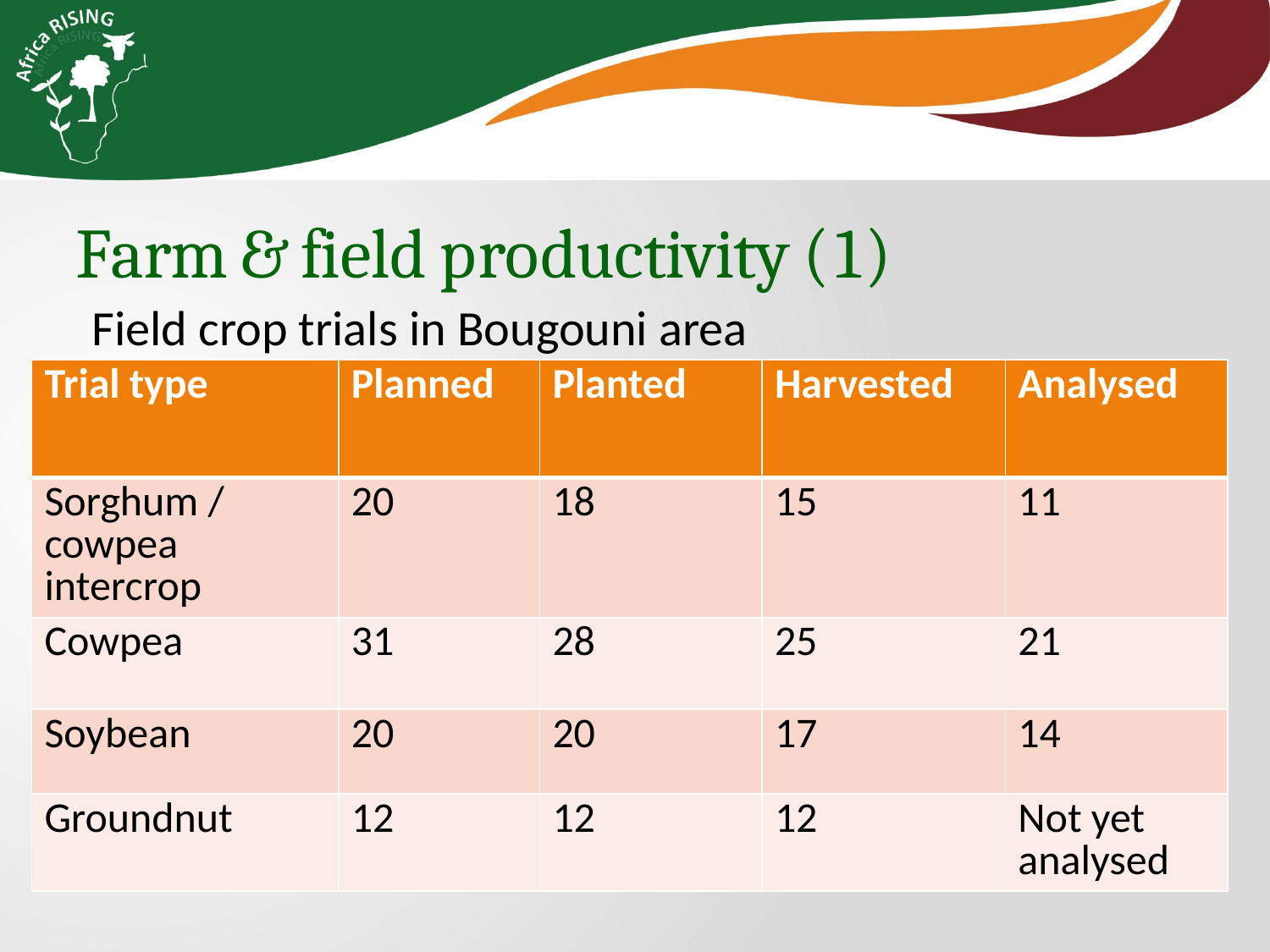

# Farm & field productivity (1)
Field crop trials in Bougouni area
| Trial type | Planned | Planted | Harvested | Analysed |
| --- | --- | --- | --- | --- |
| Sorghum / cowpea intercrop | 20 | 18 | 15 | 11 |
| Cowpea | 31 | 28 | 25 | 21 |
| Soybean | 20 | 20 | 17 | 14 |
| Groundnut | 12 | 12 | 12 | Not yet analysed |